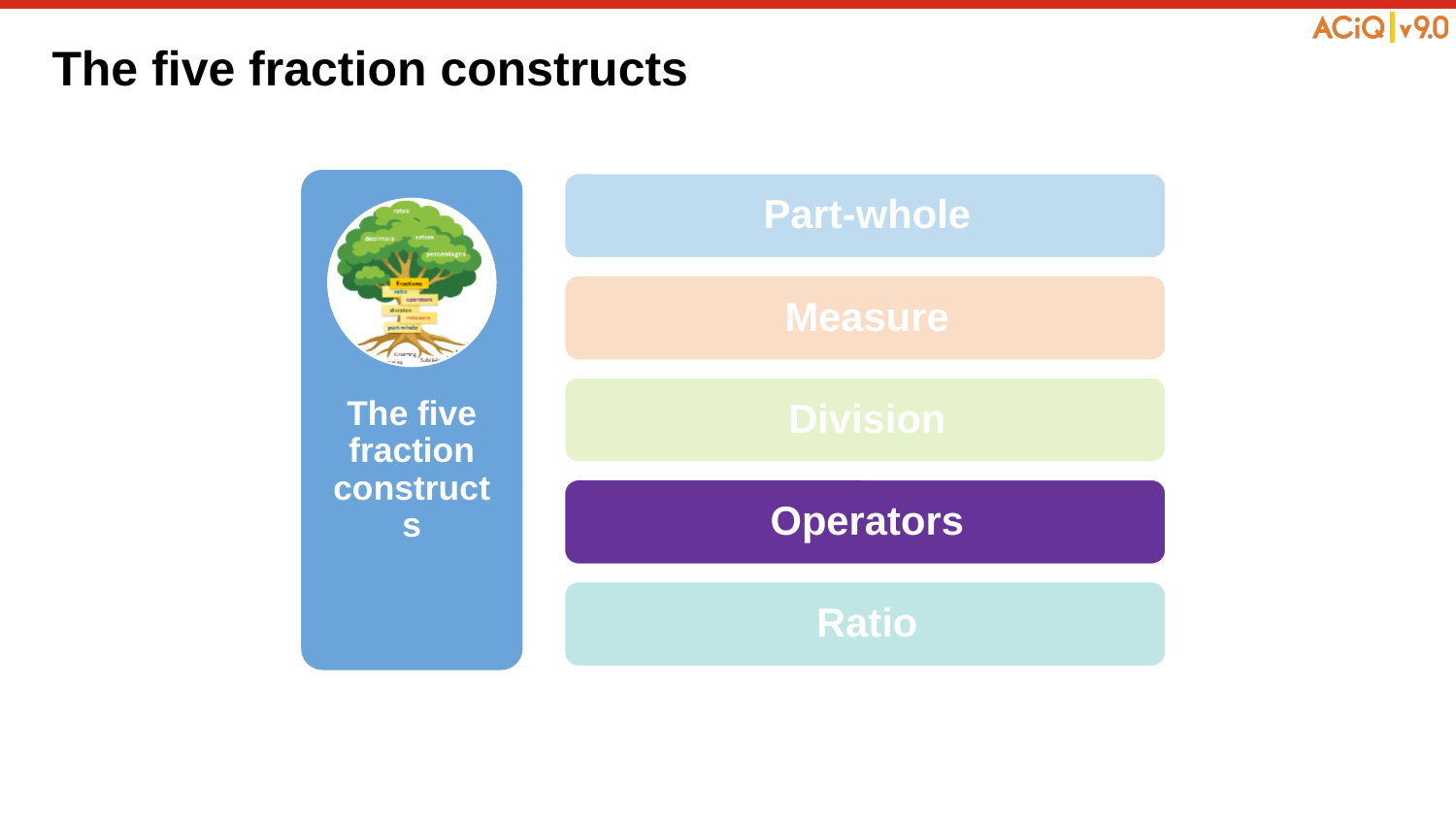

# The five fraction constructs

Part-whole
Measure
Division
Operators
Ratio
The five fraction constructs